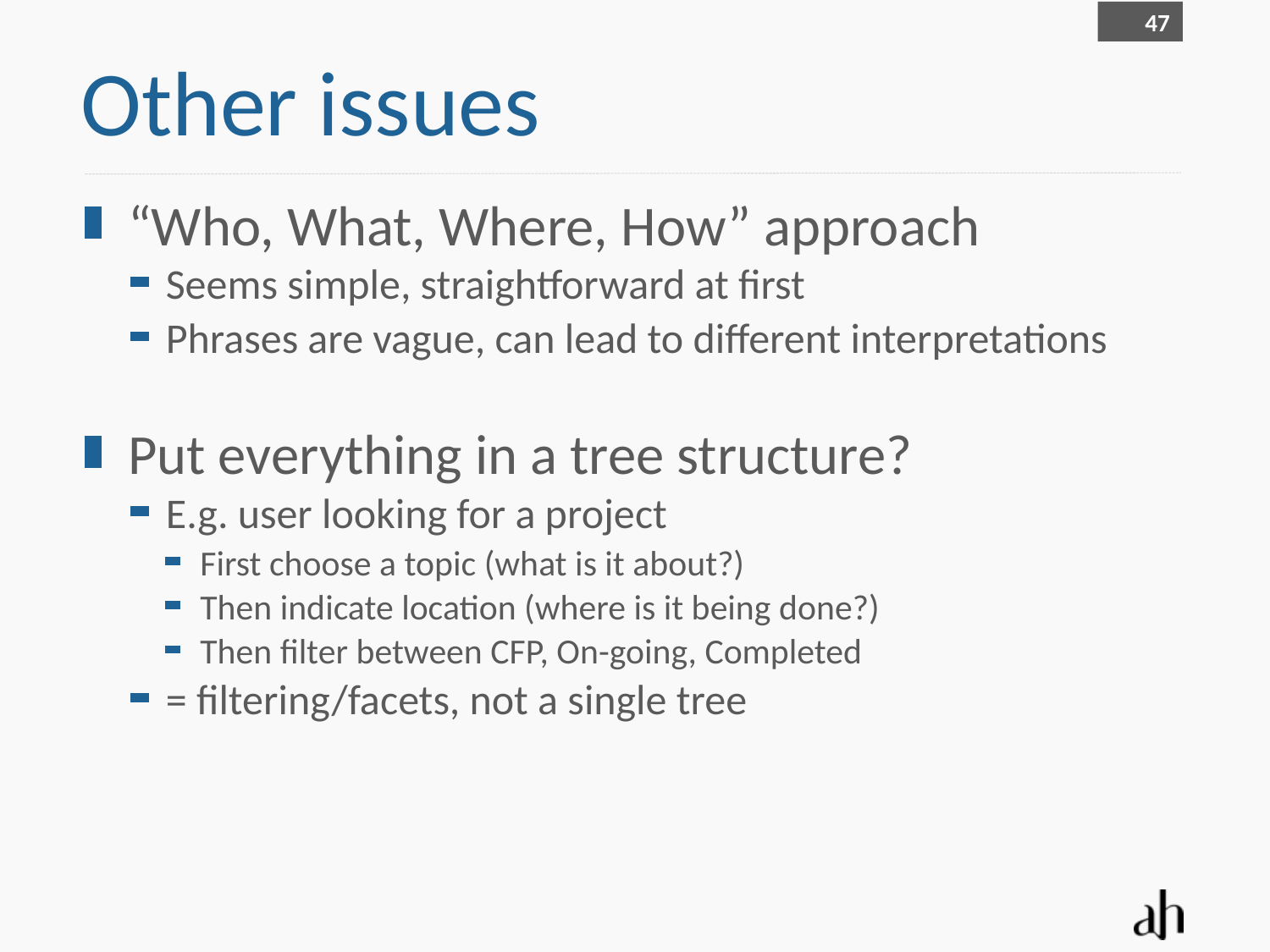

47
# Other issues

“Who, What, Where, How” approach
Seems simple, straightforward at first
Phrases are vague, can lead to different interpretations
Put everything in a tree structure?
E.g. user looking for a project
First choose a topic (what is it about?)
Then indicate location (where is it being done?)
Then filter between CFP, On-going, Completed
= filtering/facets, not a single tree